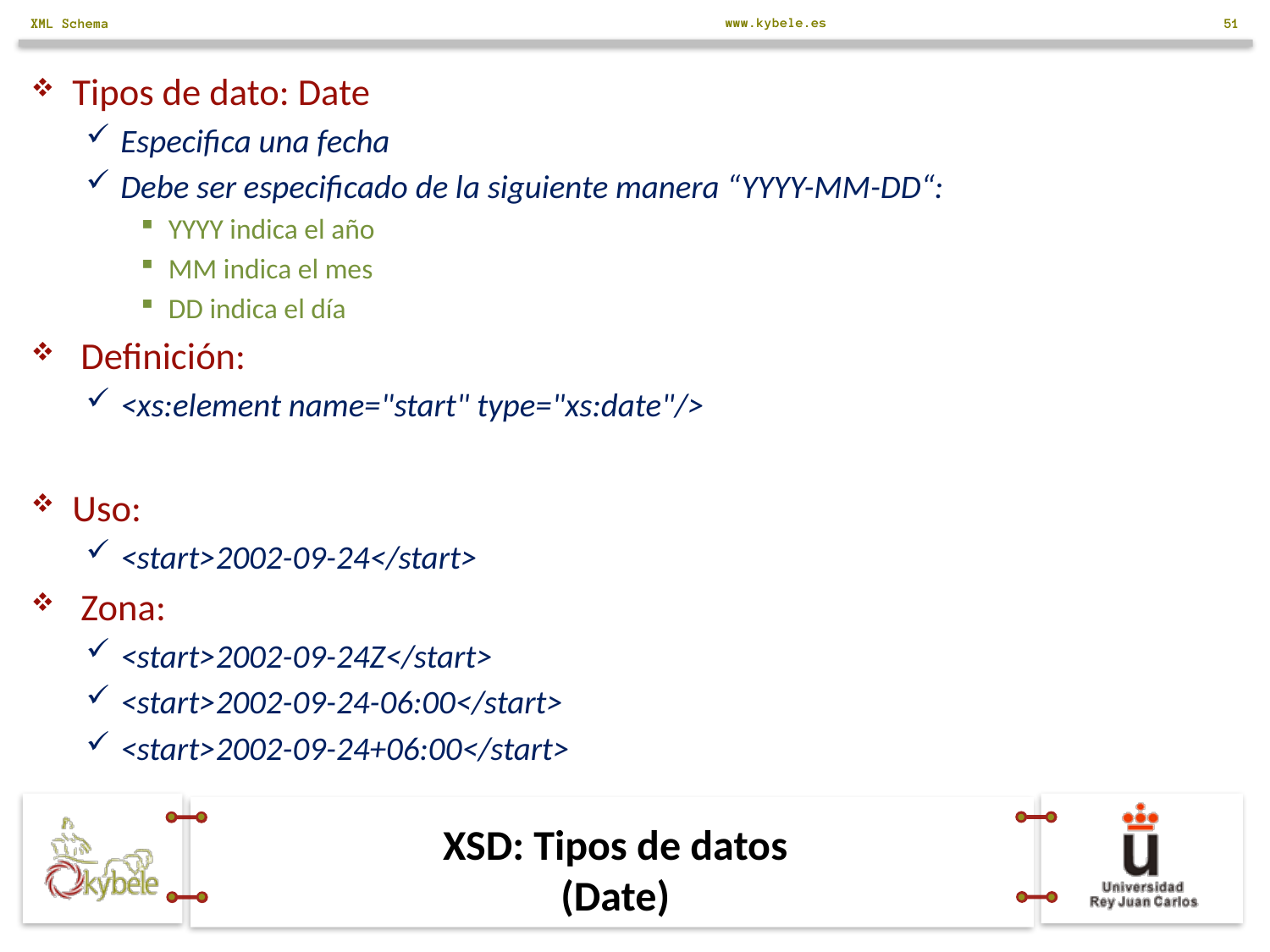

XML Schema
51
Tipos de dato: Date
Especifica una fecha
Debe ser especificado de la siguiente manera “YYYY-MM-DD“:
YYYY indica el año
MM indica el mes
DD indica el día
 Definición:
<xs:element name="start" type="xs:date"/>

Uso:
<start>2002-09-24</start>
 Zona:
<start>2002-09-24Z</start>
<start>2002-09-24-06:00</start>
<start>2002-09-24+06:00</start>
# XSD: Tipos de datos (Date)